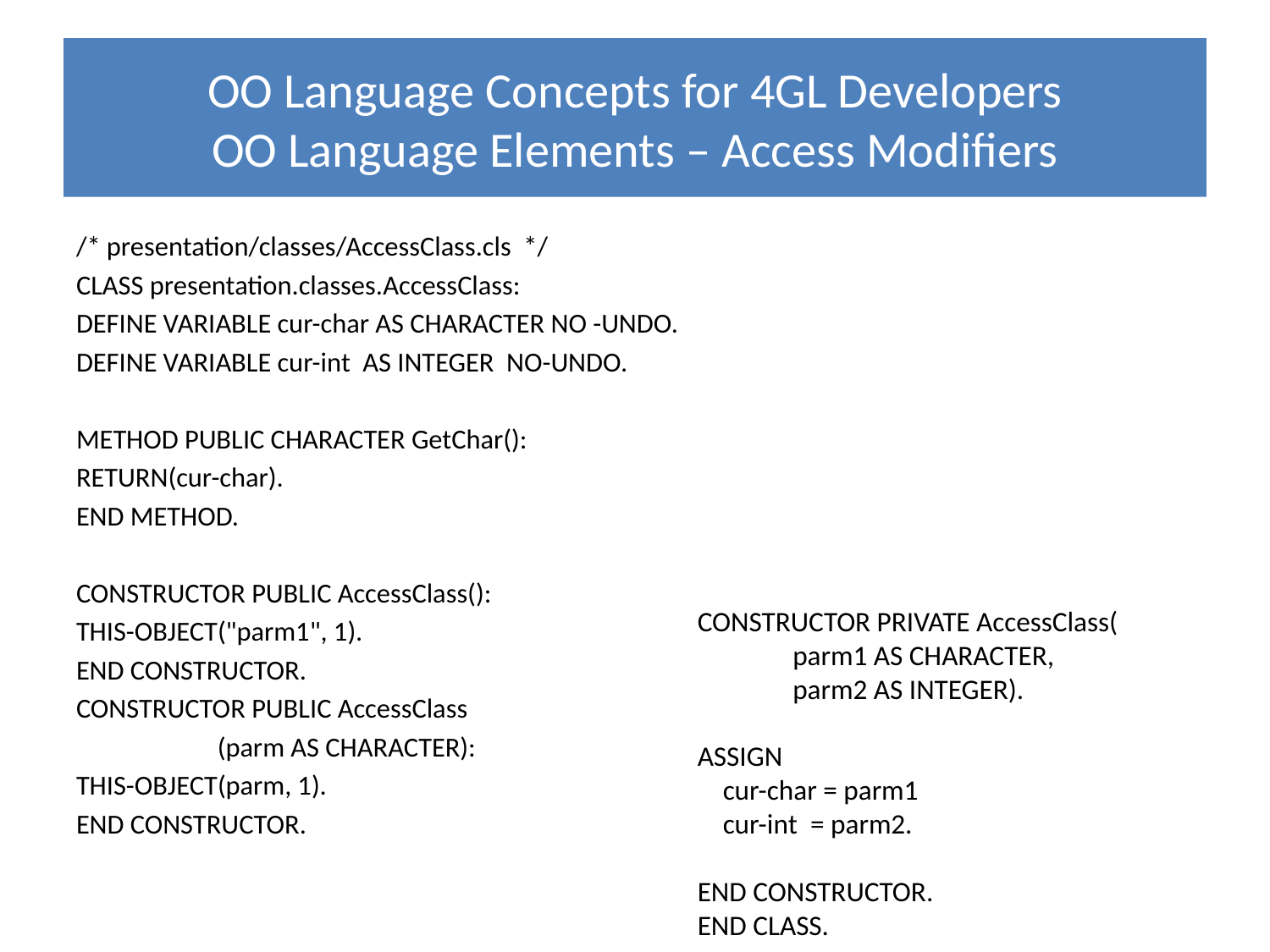

# OO Language Concepts for 4GL Developers OO Language Elements – Access Modifiers
/* presentation/classes/AccessClass.cls  */
CLASS presentation.classes.AccessClass:
DEFINE VARIABLE cur-char AS CHARACTER NO -UNDO.
DEFINE VARIABLE cur-int  AS INTEGER  NO-UNDO.

METHOD PUBLIC CHARACTER GetChar():
RETURN(cur-char).
END METHOD.

CONSTRUCTOR PUBLIC AccessClass():
THIS-OBJECT("parm1", 1).
END CONSTRUCTOR.
CONSTRUCTOR PUBLIC AccessClass
                       (parm AS CHARACTER):
THIS-OBJECT(parm, 1).
END CONSTRUCTOR.

CONSTRUCTOR PRIVATE AccessClass(
               parm1 AS CHARACTER,
               parm2 AS INTEGER).

ASSIGN
    cur-char = parm1
    cur-int  = parm2.

END CONSTRUCTOR.
END CLASS.